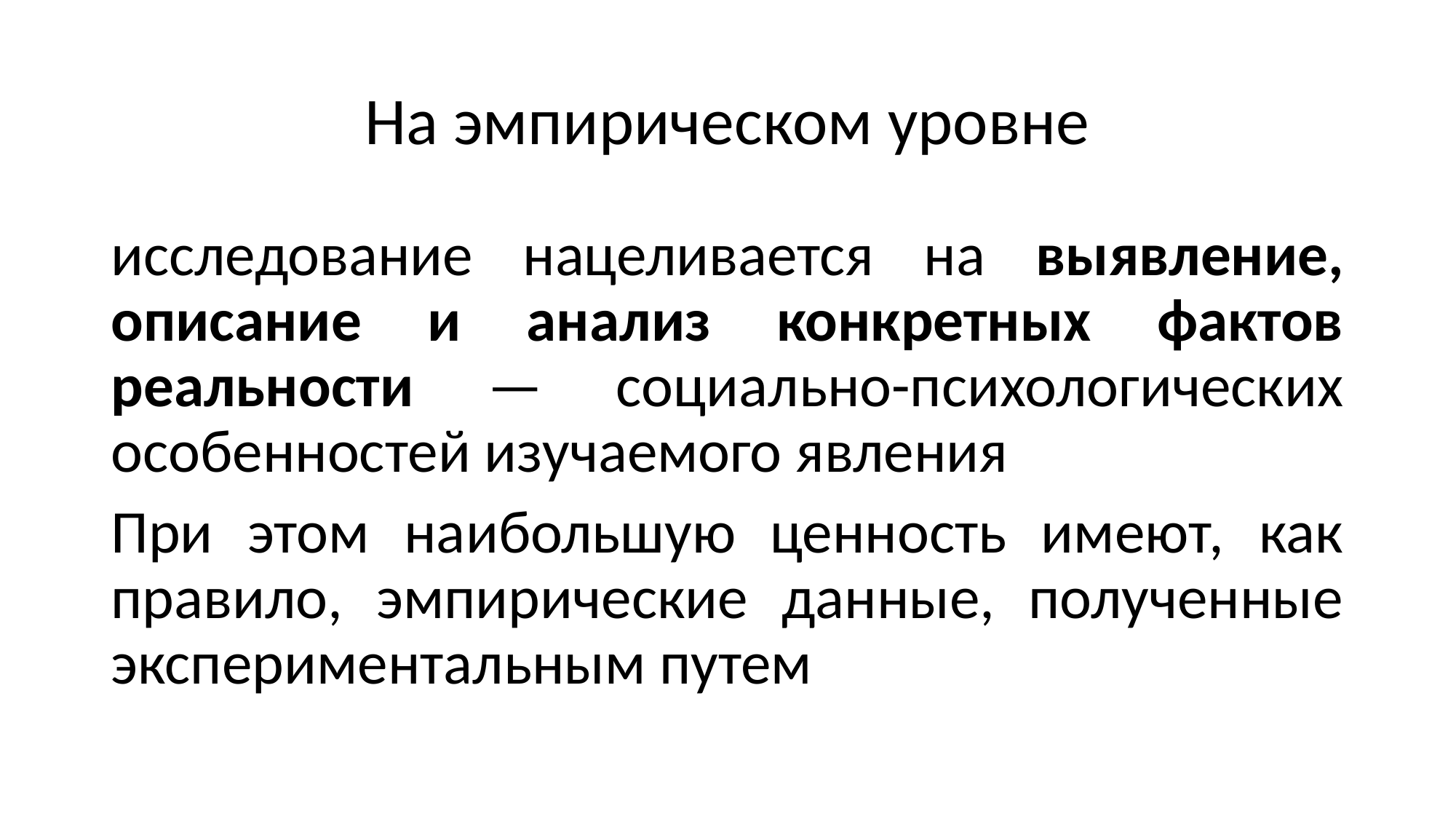

# На эмпирическом уровне
исследование нацеливается на выявление, описание и анализ конкретных фактов реальности — социально-психологических особенностей изучаемого явления
При этом наибольшую ценность имеют, как правило, эмпирические данные, полученные экспериментальным путем